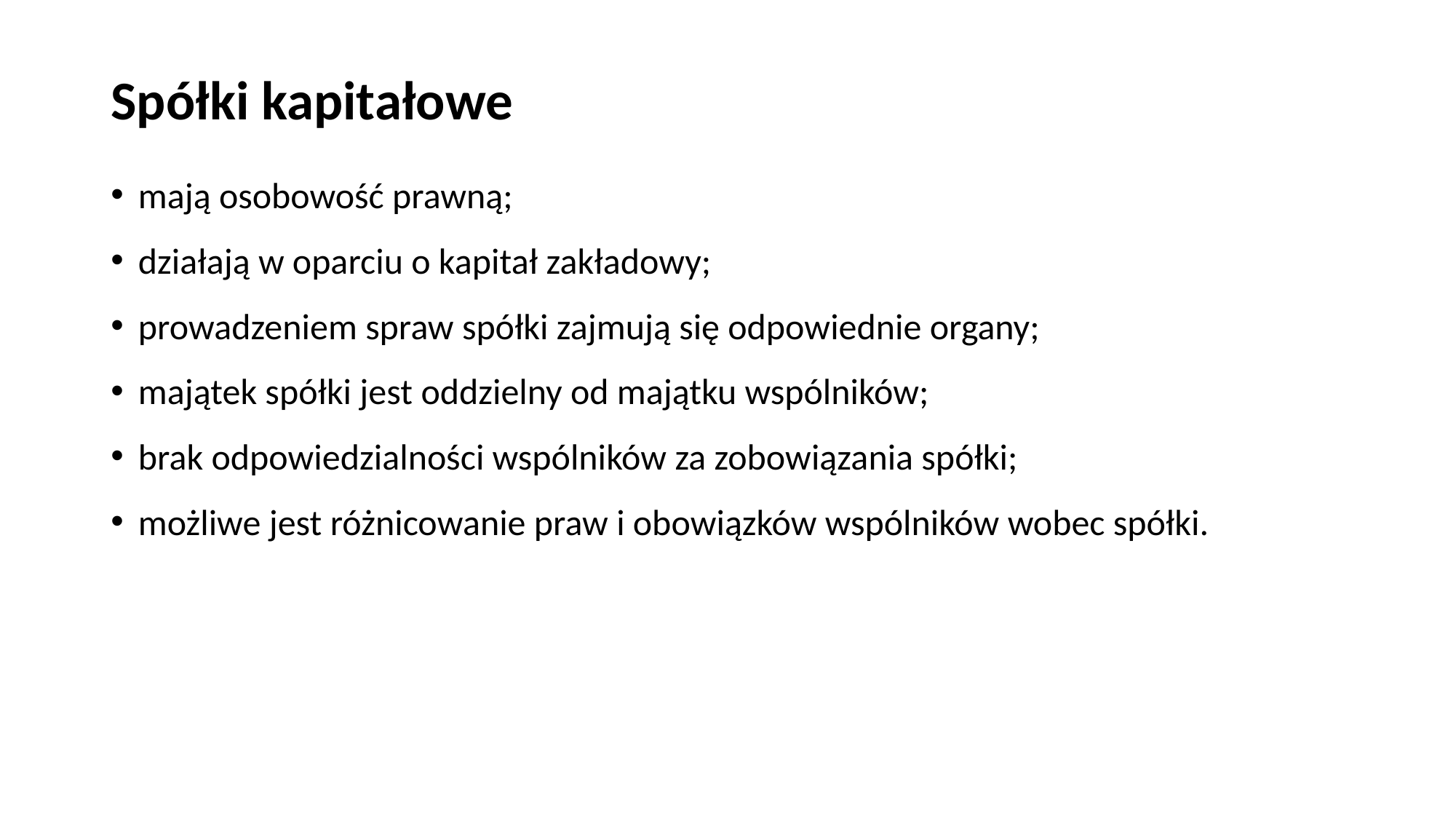

# Spółki kapitałowe
mają osobowość prawną;
działają w oparciu o kapitał zakładowy;
prowadzeniem spraw spółki zajmują się odpowiednie organy;
majątek spółki jest oddzielny od majątku wspólników;
brak odpowiedzialności wspólników za zobowiązania spółki;
możliwe jest różnicowanie praw i obowiązków wspólników wobec spółki.